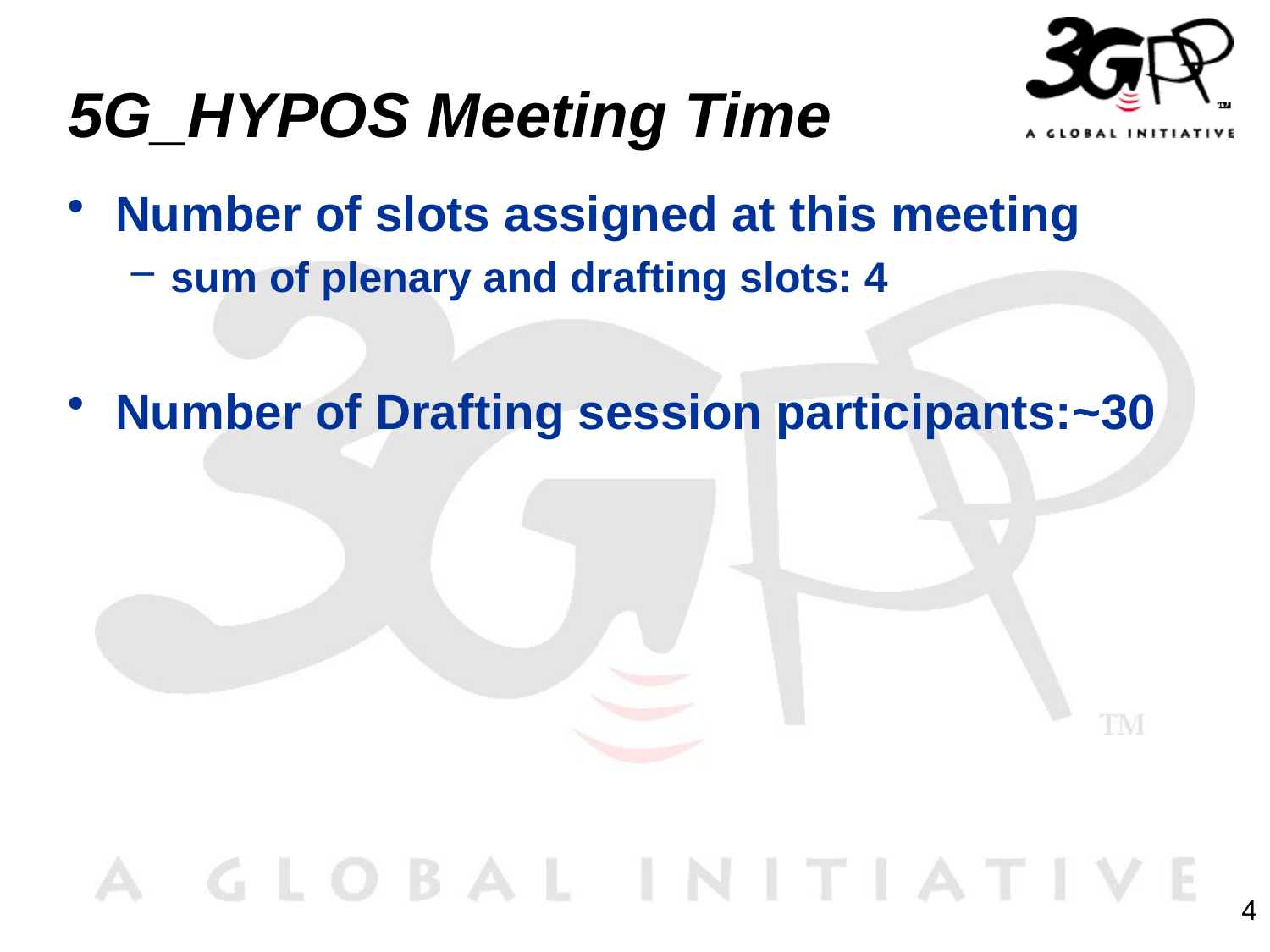

# 5G_HYPOS Meeting Time
Number of slots assigned at this meeting
sum of plenary and drafting slots: 4

Number of Drafting session participants:~30
4